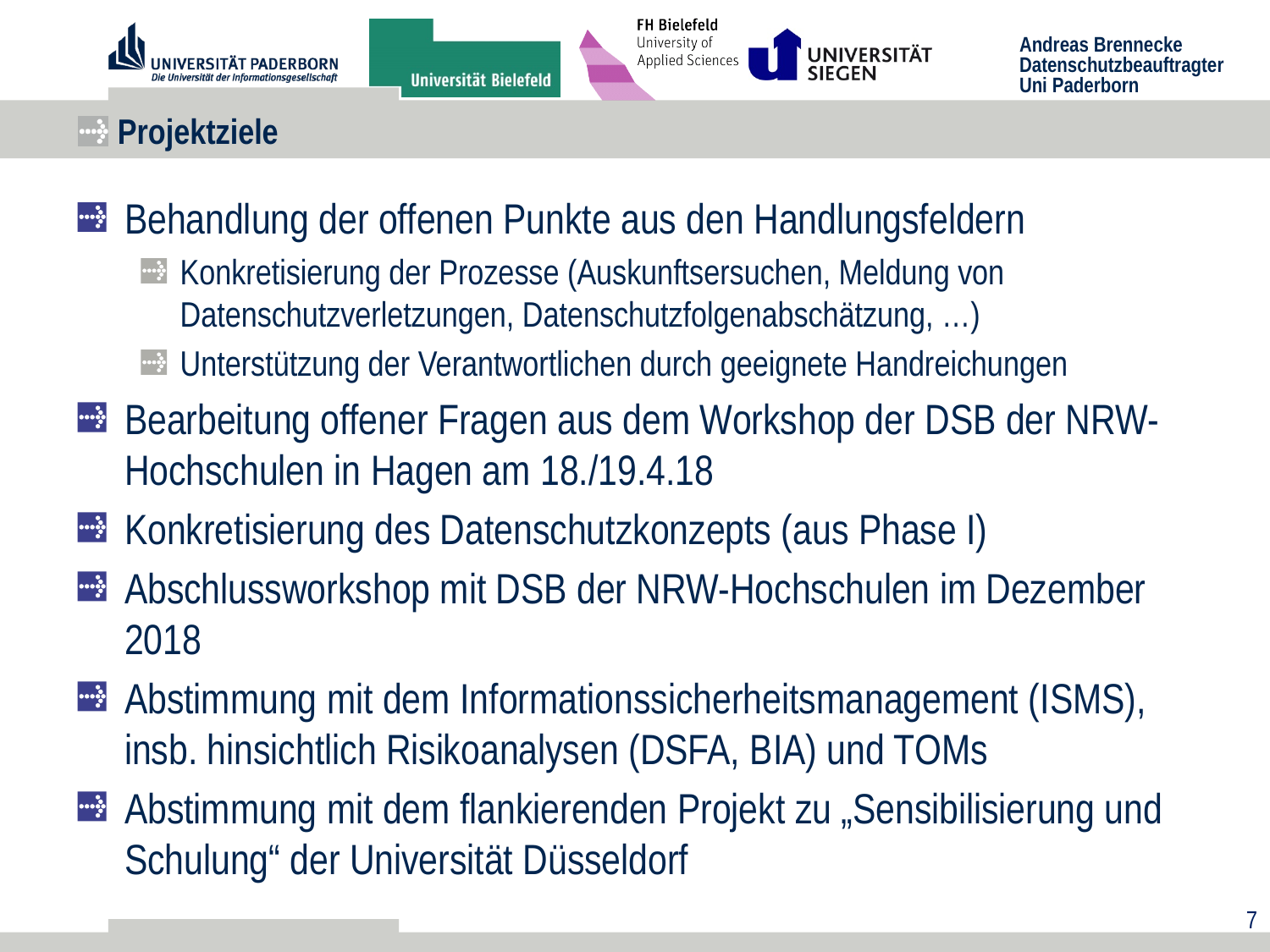

# Projektziele
Behandlung der offenen Punkte aus den Handlungsfeldern
Konkretisierung der Prozesse (Auskunftsersuchen, Meldung von Datenschutzverletzungen, Datenschutzfolgenabschätzung, …)
Unterstützung der Verantwortlichen durch geeignete Handreichungen
Bearbeitung offener Fragen aus dem Workshop der DSB der NRW-Hochschulen in Hagen am 18./19.4.18
Konkretisierung des Datenschutzkonzepts (aus Phase I)
Abschlussworkshop mit DSB der NRW-Hochschulen im Dezember 2018
Abstimmung mit dem Informationssicherheitsmanagement (ISMS), insb. hinsichtlich Risikoanalysen (DSFA, BIA) und TOMs
Abstimmung mit dem flankierenden Projekt zu „Sensibilisierung und Schulung“ der Universität Düsseldorf
7